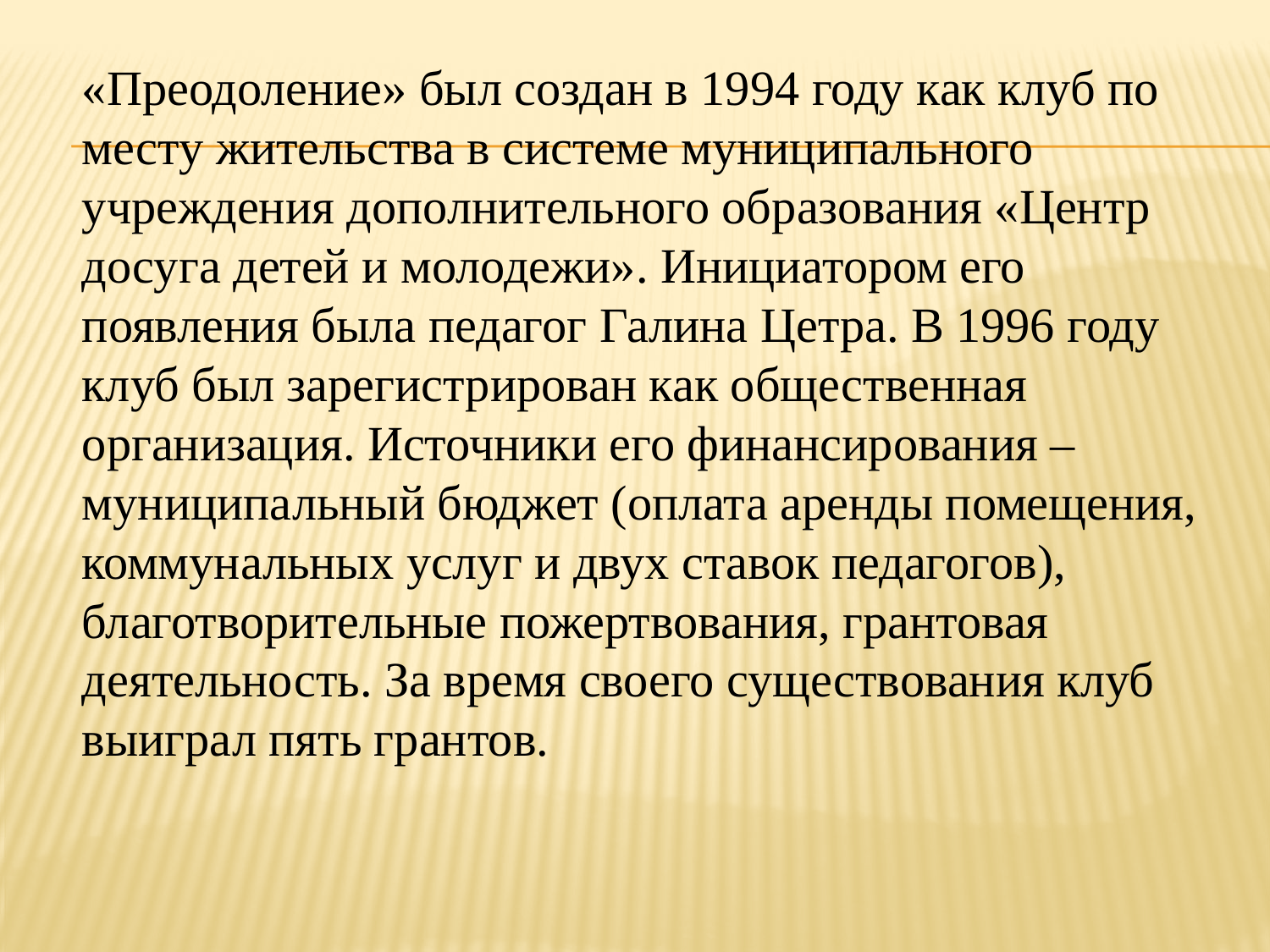

«Преодоление» был создан в 1994 году как клуб по месту жительства в системе муниципального учреждения дополнительного образования «Центр досуга детей и молодежи». Инициатором его появления была педагог Галина Цетра. В 1996 году клуб был зарегистрирован как общественная организация. Источники его финансирования – муниципальный бюджет (оплата аренды помещения, коммунальных услуг и двух ставок педагогов), благотворительные пожертвования, грантовая деятельность. За время своего существования клуб выиграл пять грантов.